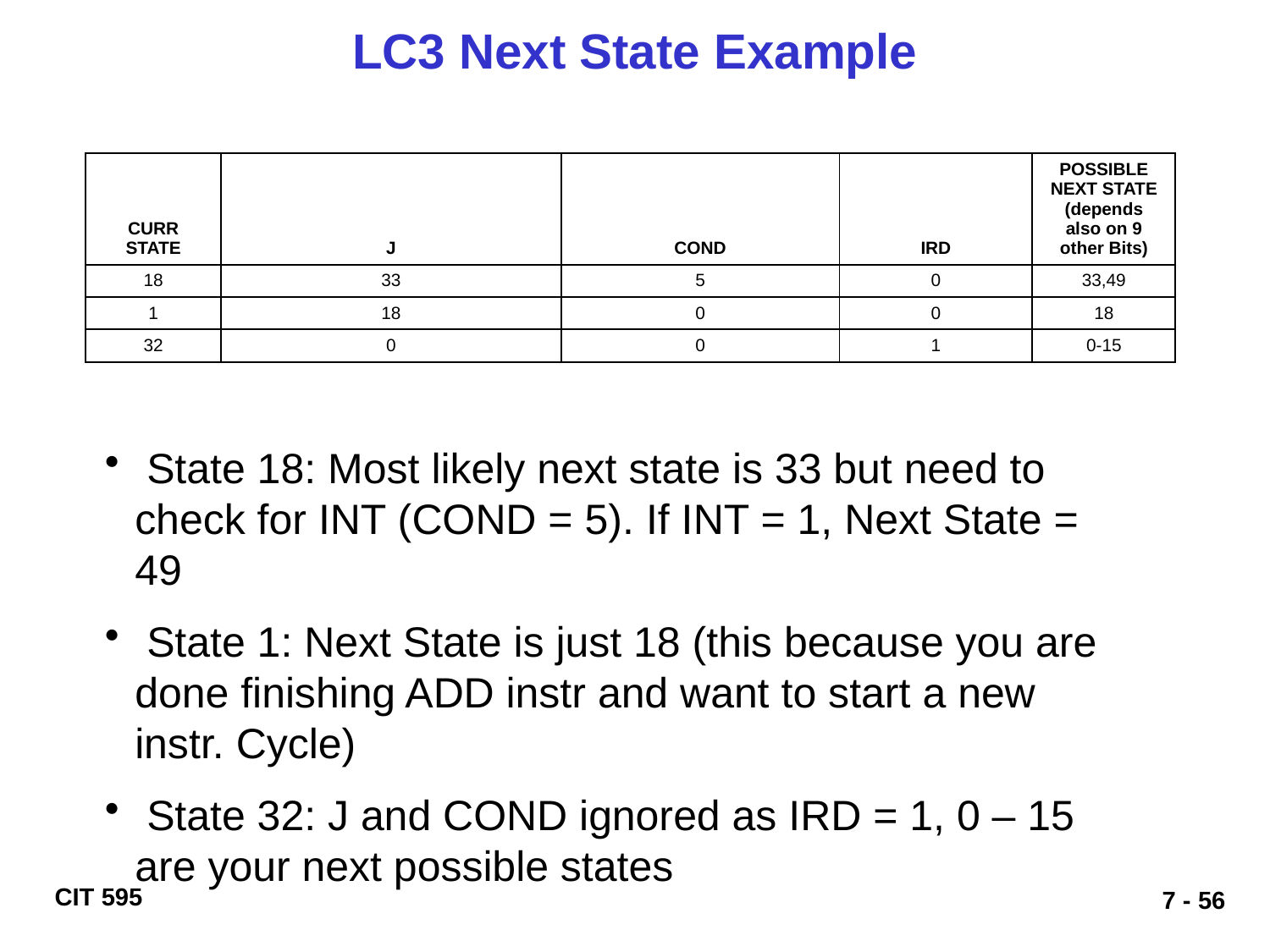

# LC3 Next State Example
| CURR STATE | J | COND | IRD | POSSIBLE NEXT STATE (depends also on 9 other Bits) |
| --- | --- | --- | --- | --- |
| 18 | 33 | 5 | 0 | 33,49 |
| 1 | 18 | 0 | 0 | 18 |
| 32 | 0 | 0 | 1 | 0-15 |
 State 18: Most likely next state is 33 but need to check for INT (COND = 5). If INT = 1, Next State = 49
 State 1: Next State is just 18 (this because you are done finishing ADD instr and want to start a new instr. Cycle)
 State 32: J and COND ignored as IRD = 1, 0 – 15 are your next possible states
7 - 56